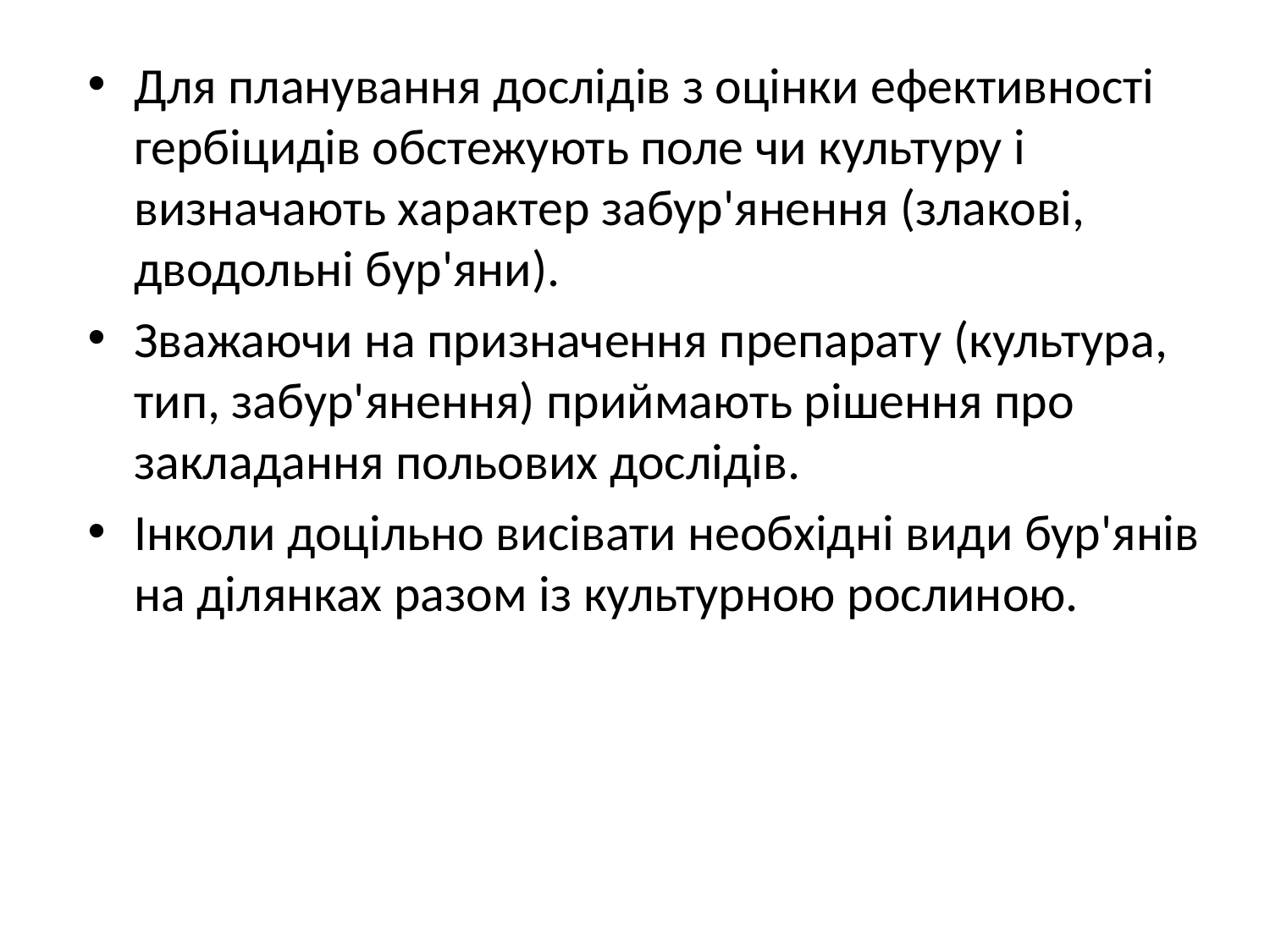

Для планування дослідів з оцінки ефективності гербіцидів обстежують поле чи культуру і визначають характер забур'янення (злакові, дводольні бур'яни).
Зважаючи на призначення препарату (культура, тип, забур'янення) приймають рішення про закладання польових дослідів.
Інколи доцільно висівати необхідні види бур'янів на ділянках разом із культурною рослиною.